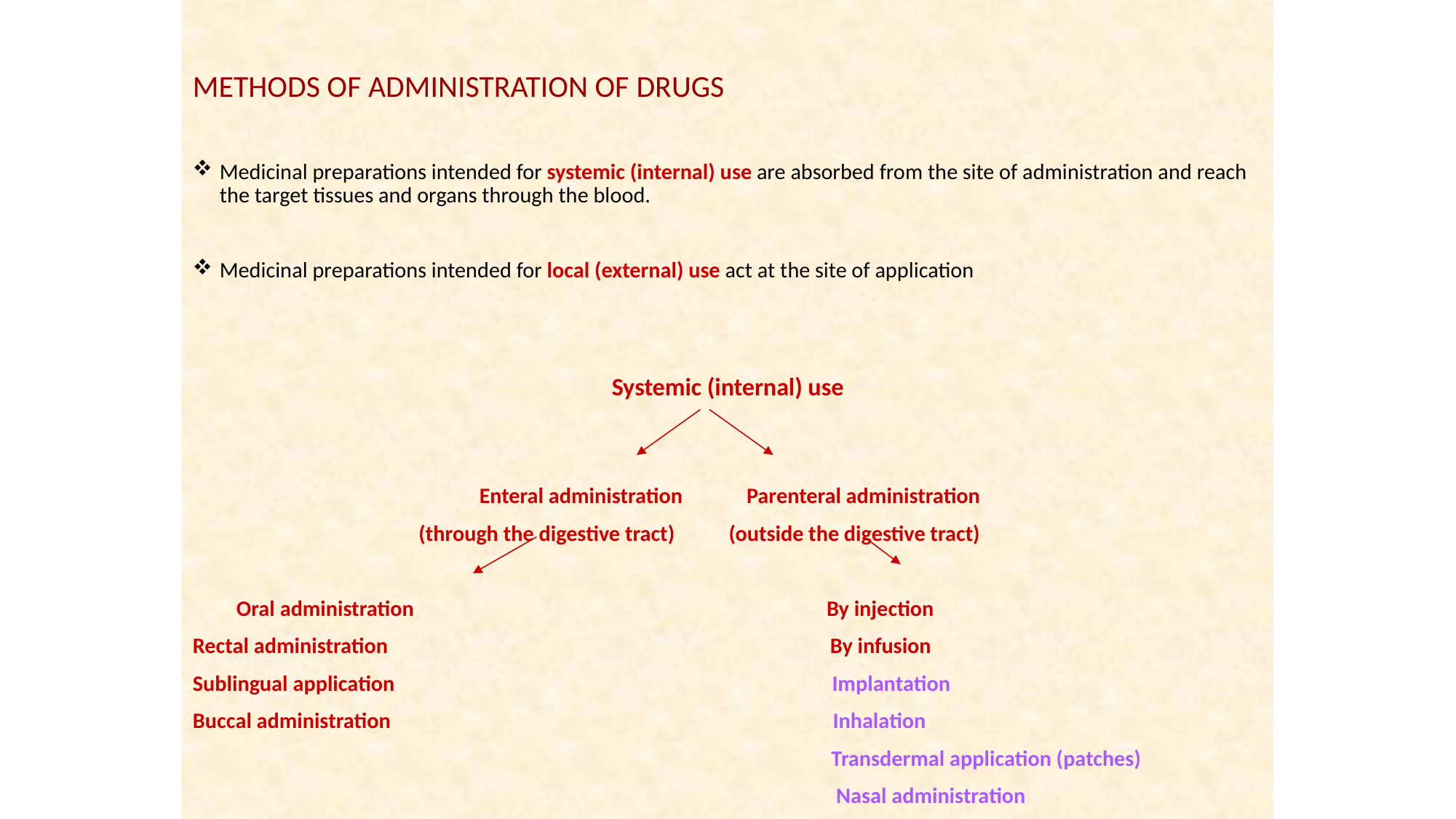

# METHODS OF ADMINISTRATION OF DRUGS
Medicinal preparations intended for systemic (internal) use are absorbed from the site of administration and reach the target tissues and organs through the blood.

Medicinal preparations intended for local (external) use act at the site of application

Systemic (internal) use

 Enteral administration             Parenteral administration
                                              (through the digestive tract)           (outside the digestive tract)

          Oral administration                                                                                    By injection
Rectal administration                                                                                          By infusion
Sublingual application                                                                                         Implantation
Buccal administration                                                                                          Inhalation
                                                                                                                                  Transdermal application (patches)
                                                                                                                                   Nasal administration